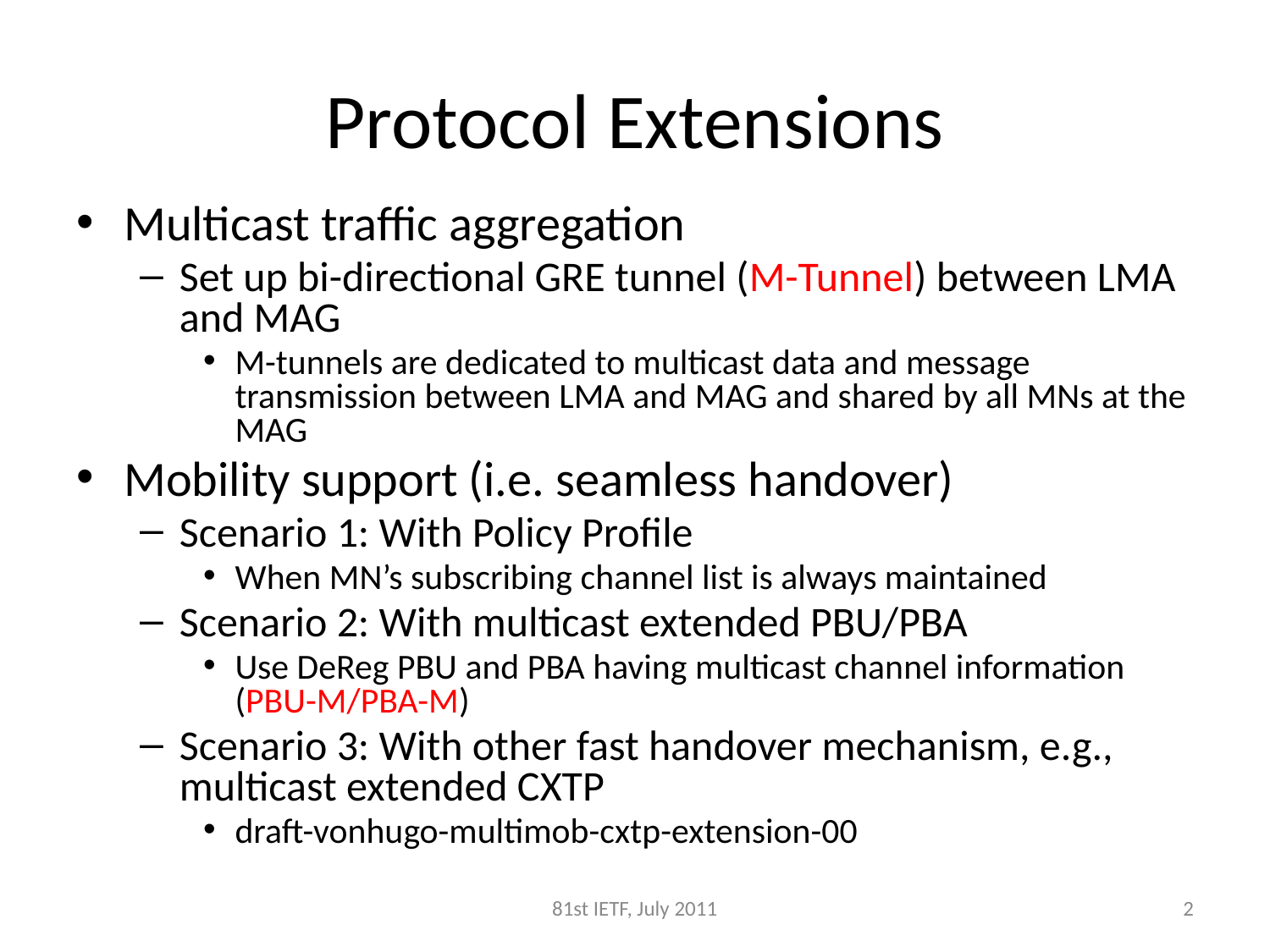

# Protocol Extensions
Multicast traffic aggregation
Set up bi-directional GRE tunnel (M-Tunnel) between LMA and MAG
M-tunnels are dedicated to multicast data and message transmission between LMA and MAG and shared by all MNs at the MAG
Mobility support (i.e. seamless handover)
Scenario 1: With Policy Profile
When MN’s subscribing channel list is always maintained
Scenario 2: With multicast extended PBU/PBA
Use DeReg PBU and PBA having multicast channel information (PBU-M/PBA-M)
Scenario 3: With other fast handover mechanism, e.g., multicast extended CXTP
draft-vonhugo-multimob-cxtp-extension-00
81st IETF, July 2011
2